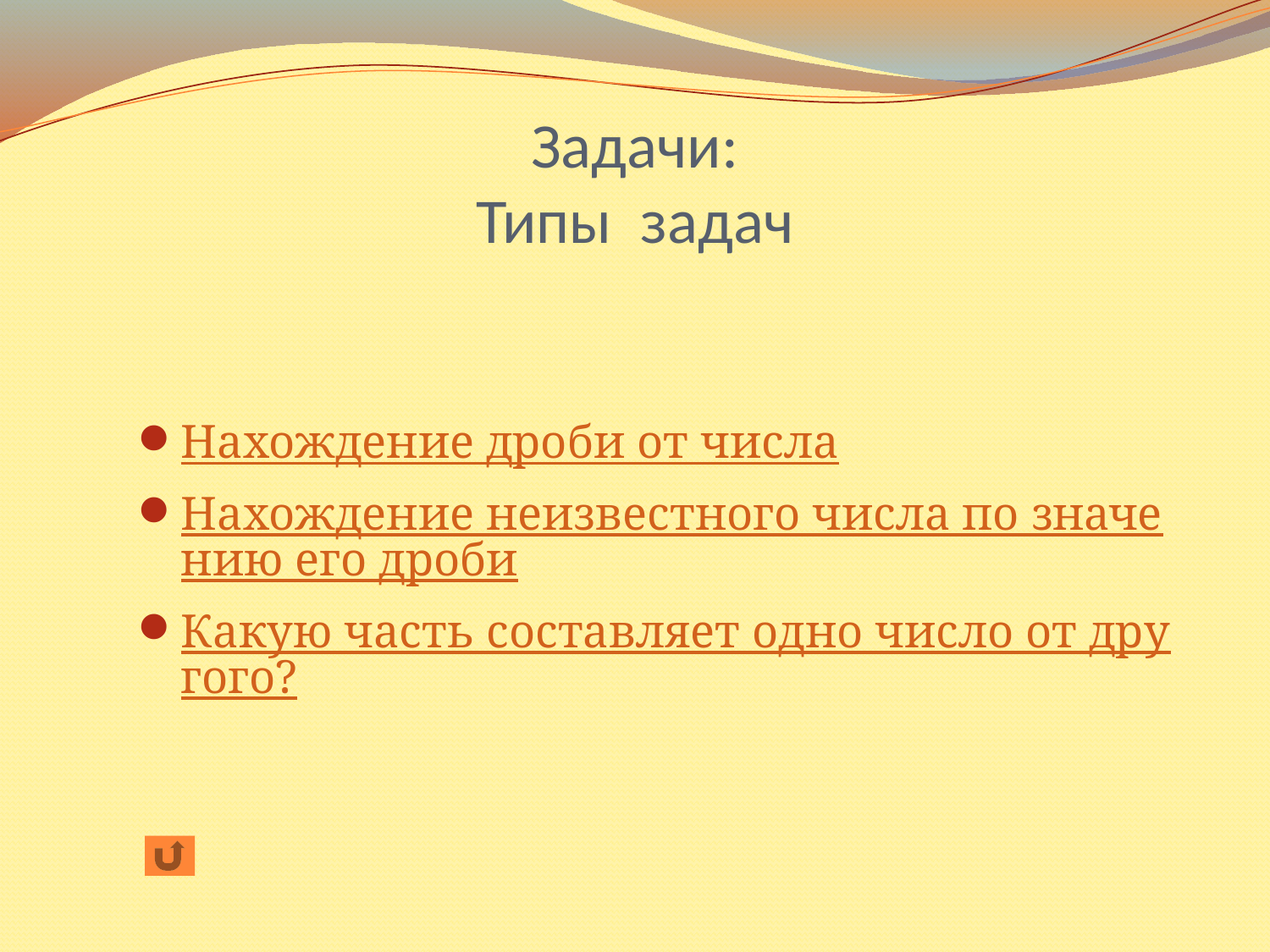

# Задачи: Типы  задач
Нахождение дроби от числа
Нахождение неизвестного числа по значению его дроби
Какую часть составляет одно число от другого?